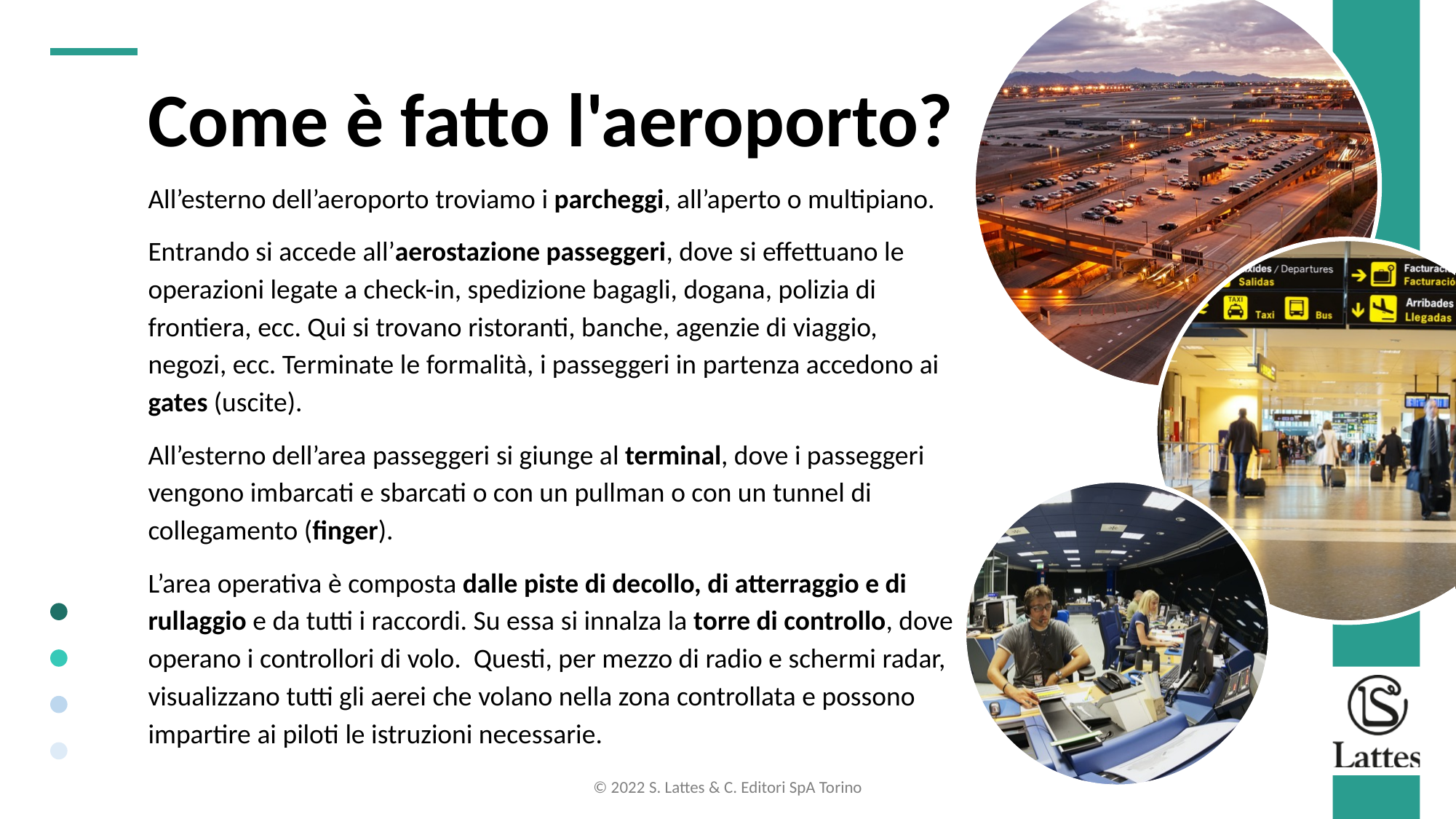

Come è fatto l'aeroporto?
All’esterno dell’aeroporto troviamo i parcheggi, all’aperto o multipiano.
Entrando si accede all’aerostazione passeggeri, dove si effettuano le operazioni legate a check-in, spedizione bagagli, dogana, polizia di frontiera, ecc. Qui si trovano ristoranti, banche, agenzie di viaggio, negozi, ecc. Terminate le formalità, i passeggeri in partenza accedono ai gates (uscite).
All’esterno dell’area passeggeri si giunge al terminal, dove i passeggeri vengono imbarcati e sbarcati o con un pullman o con un tunnel di collegamento (finger).
L’area operativa è composta dalle piste di decollo, di atterraggio e di rullaggio e da tutti i raccordi. Su essa si innalza la torre di controllo, dove operano i controllori di volo.  Questi, per mezzo di radio e schermi radar, visualizzano tutti gli aerei che volano nella zona controllata e possono  impartire ai piloti le istruzioni necessarie.